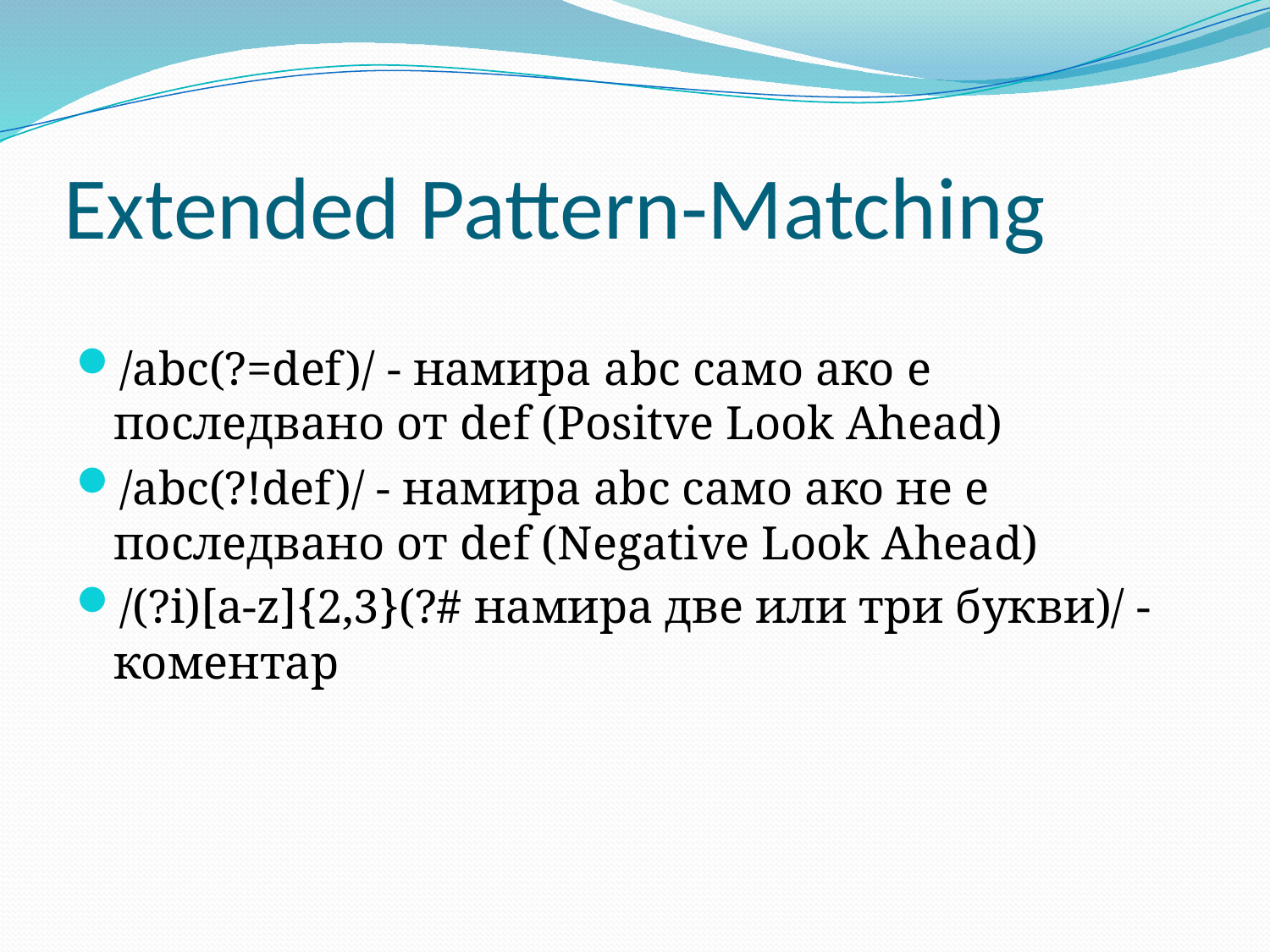

# Extended Pattern-Matching

/abc(?=def)/ - намира abc само ако е последвано от def (Positve Look Ahead)
/abc(?!def)/ - намира abc само ако не е последвано от def (Negative Look Ahead)
/(?i)[a-z]{2,3}(?# намира две или три букви)/ - коментар